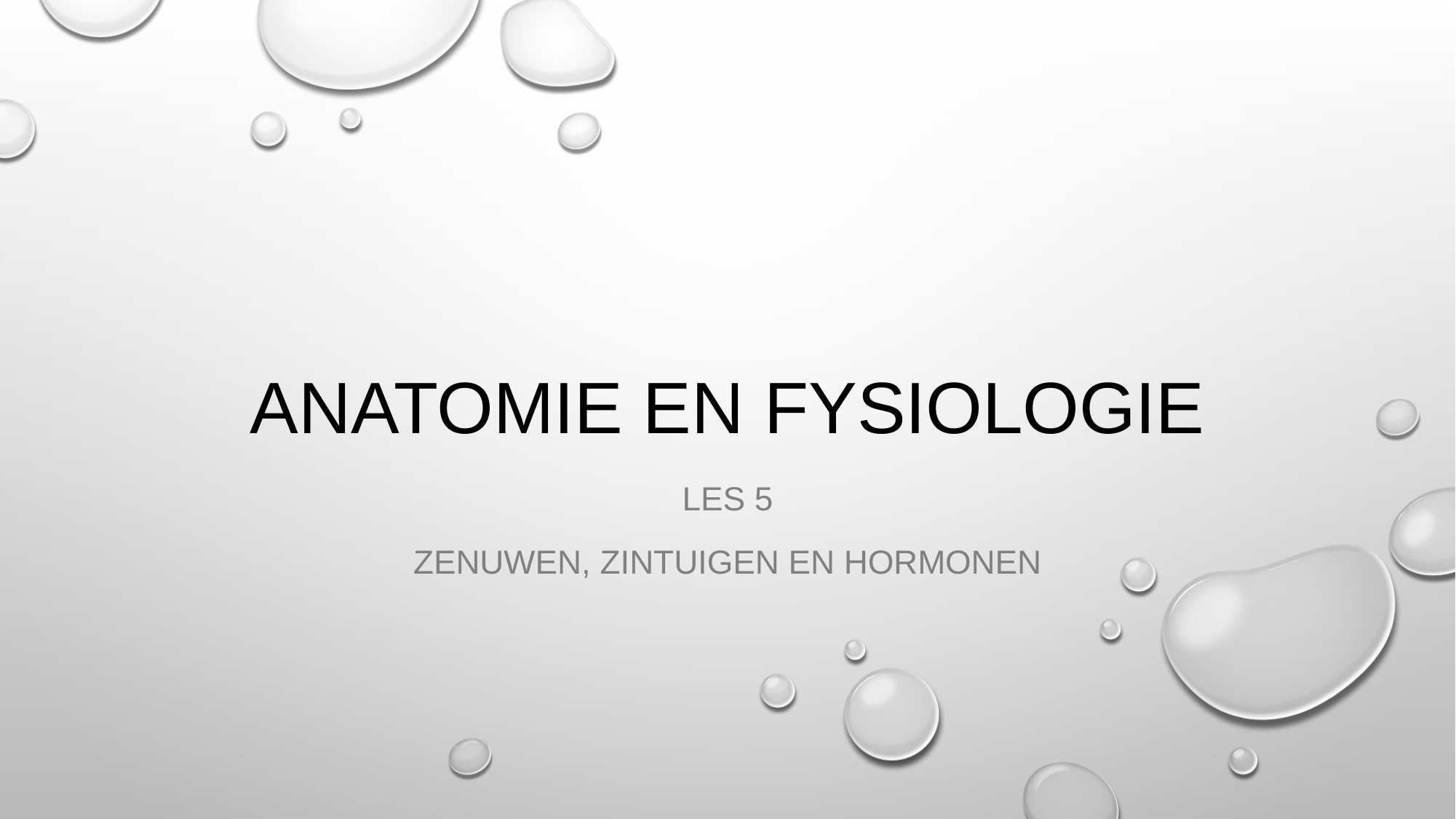

# Anatomie en Fysiologie
Les 5
Zenuwen, zintuigen en hormonen